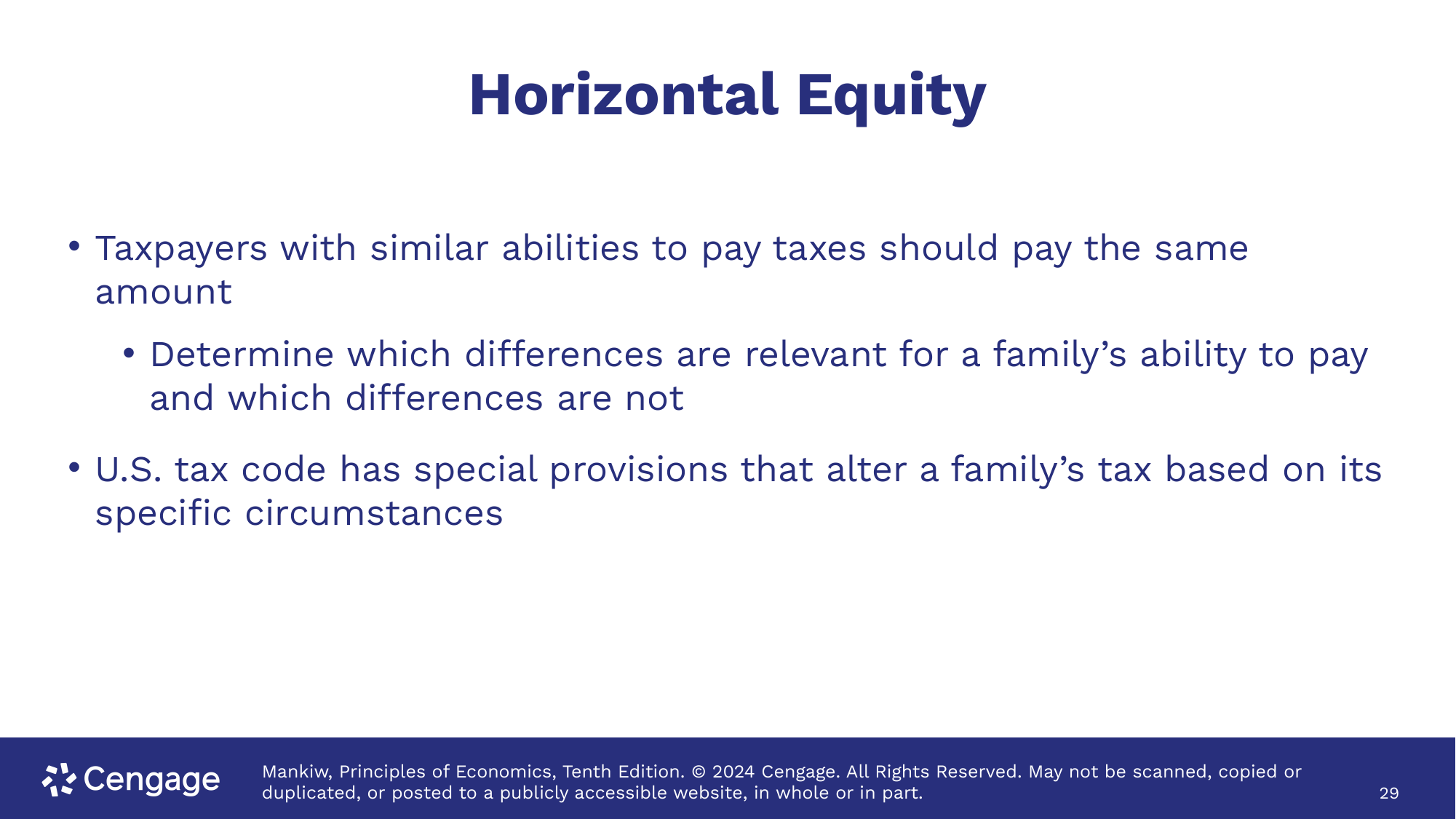

# Horizontal Equity
Taxpayers with similar abilities to pay taxes should pay the same amount
Determine which differences are relevant for a family’s ability to pay and which differences are not
U.S. tax code has special provisions that alter a family’s tax based on its specific circumstances